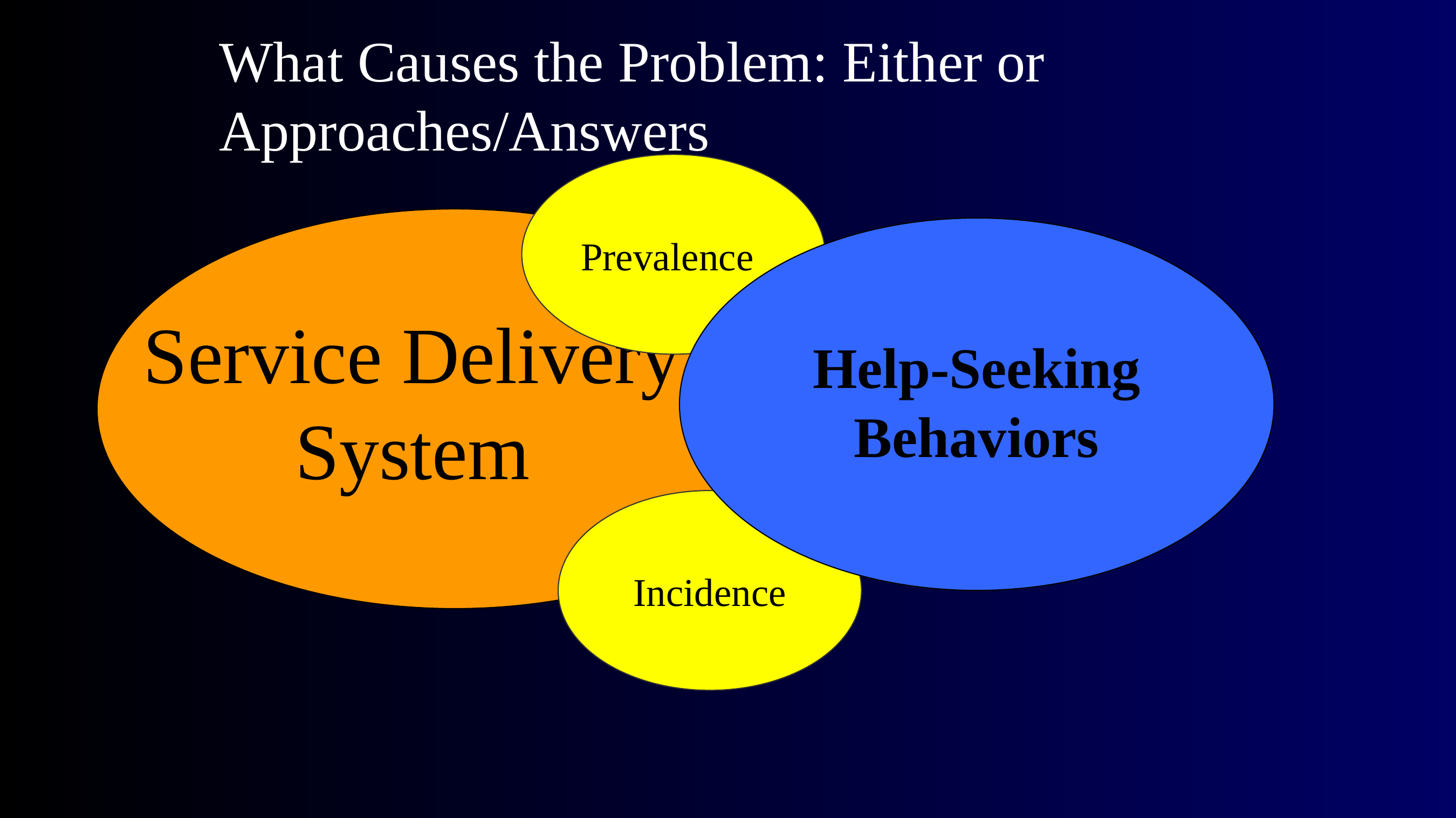

What Causes the Problem: Either or Approaches/Answers

Prevalence

Service Delivery System

Help-Seeking Behaviors

Incidence